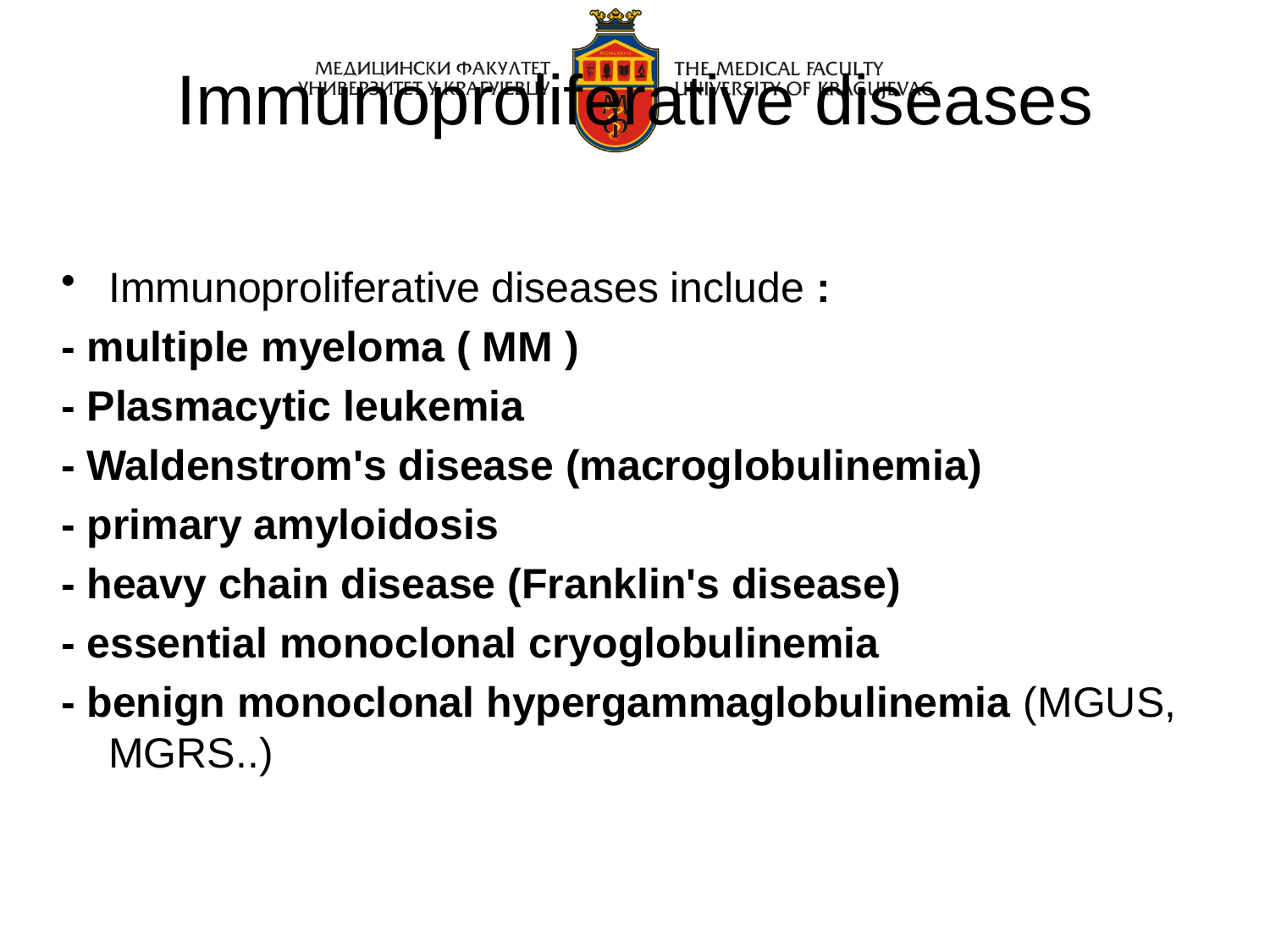

# Immunoproliferative diseases
Immunoproliferative diseases include :
- multiple myeloma ( MM )
- Plasmacytic leukemia
- Waldenstrom's disease (macroglobulinemia)
- primary amyloidosis
- heavy chain disease (Franklin's disease)
- essential monoclonal cryoglobulinemia
- benign monoclonal hypergammaglobulinemia (MGUS, MGRS..)